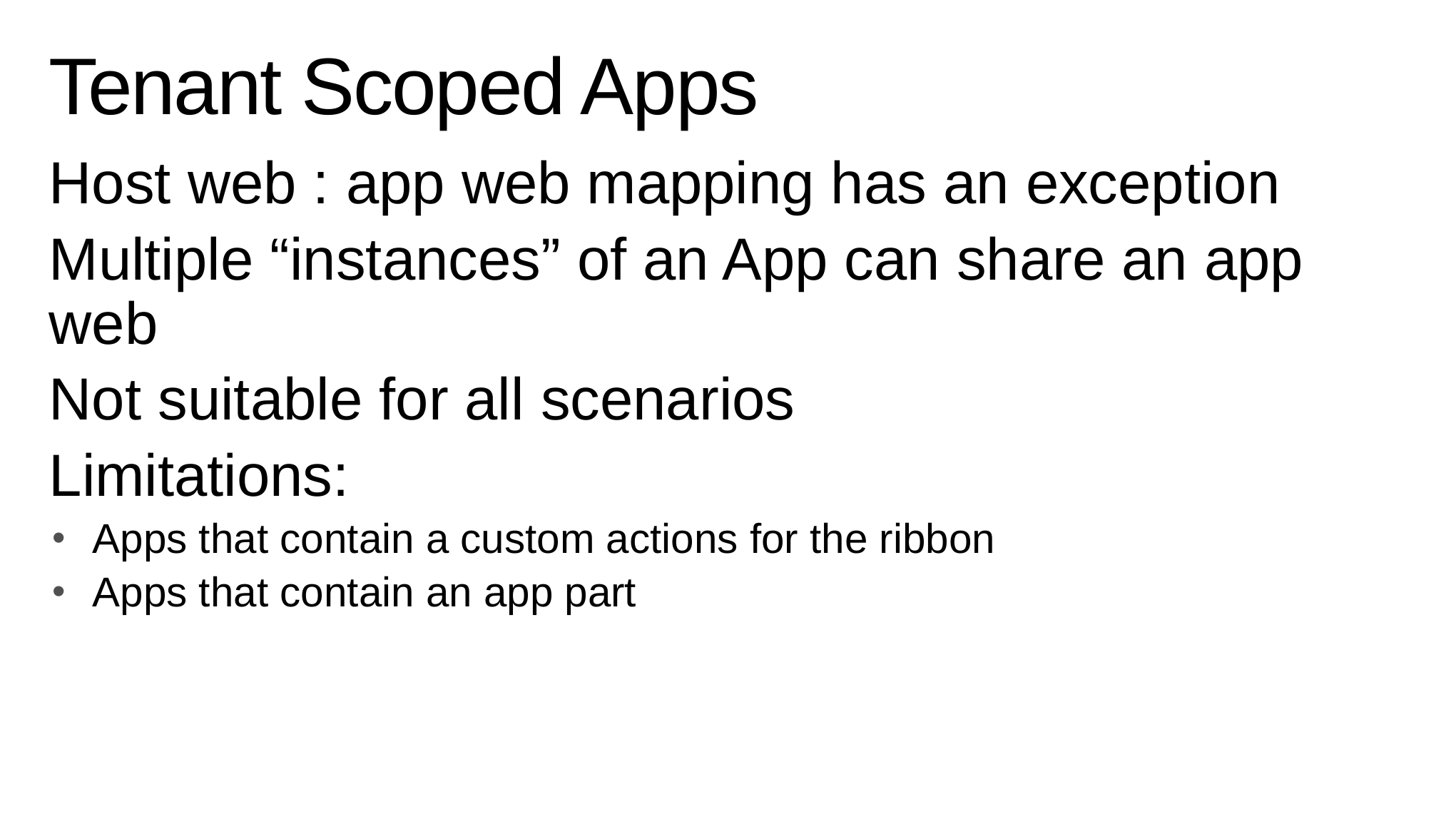

# Tenant Scoped Apps
Host web : app web mapping has an exception
Multiple “instances” of an App can share an app web
Not suitable for all scenarios
Limitations:
Apps that contain a custom actions for the ribbon
Apps that contain an app part